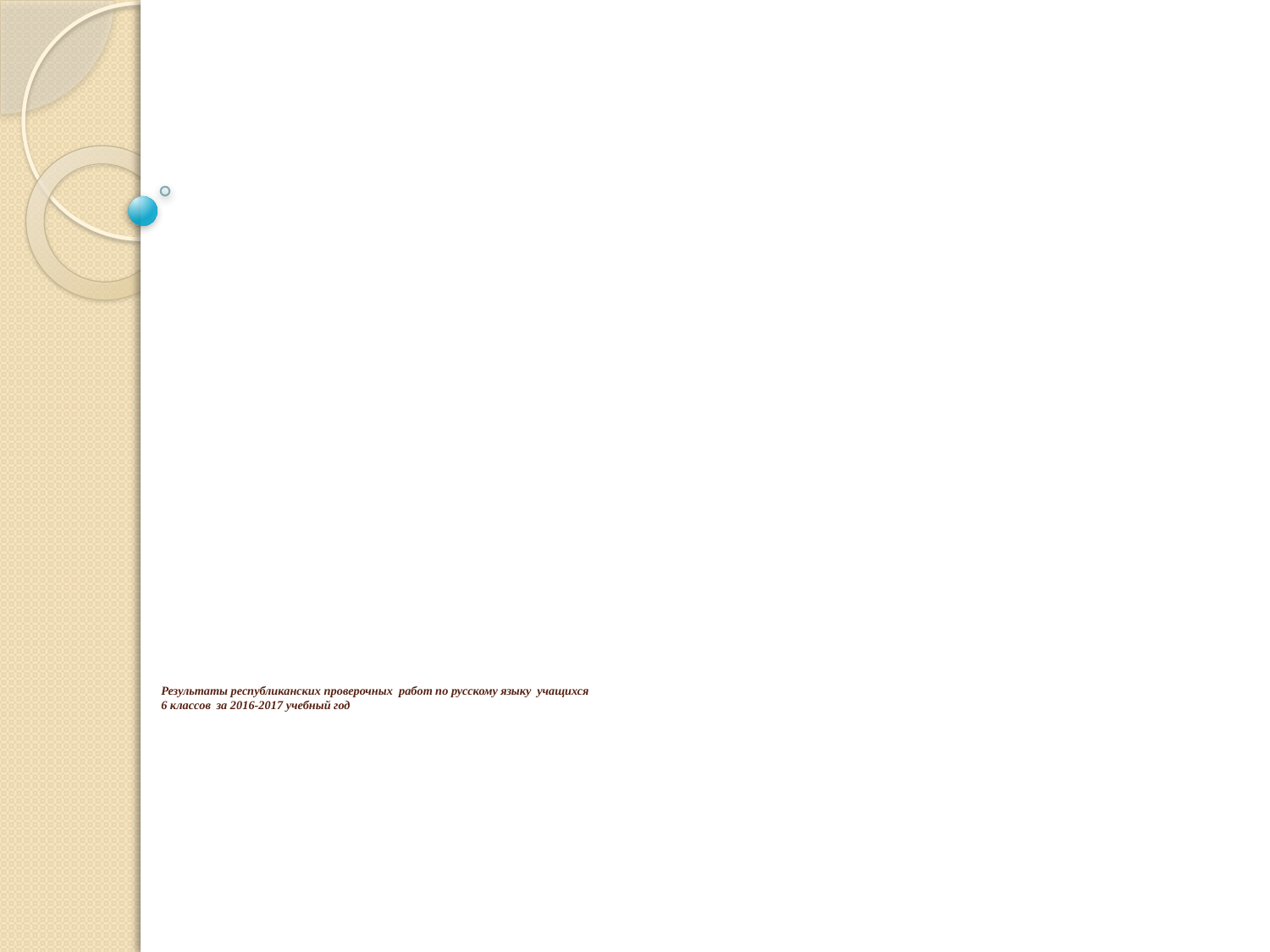

# Результаты республиканских проверочных  работ по русскому языку  учащихся 6 классов  за 2016-2017 учебный год